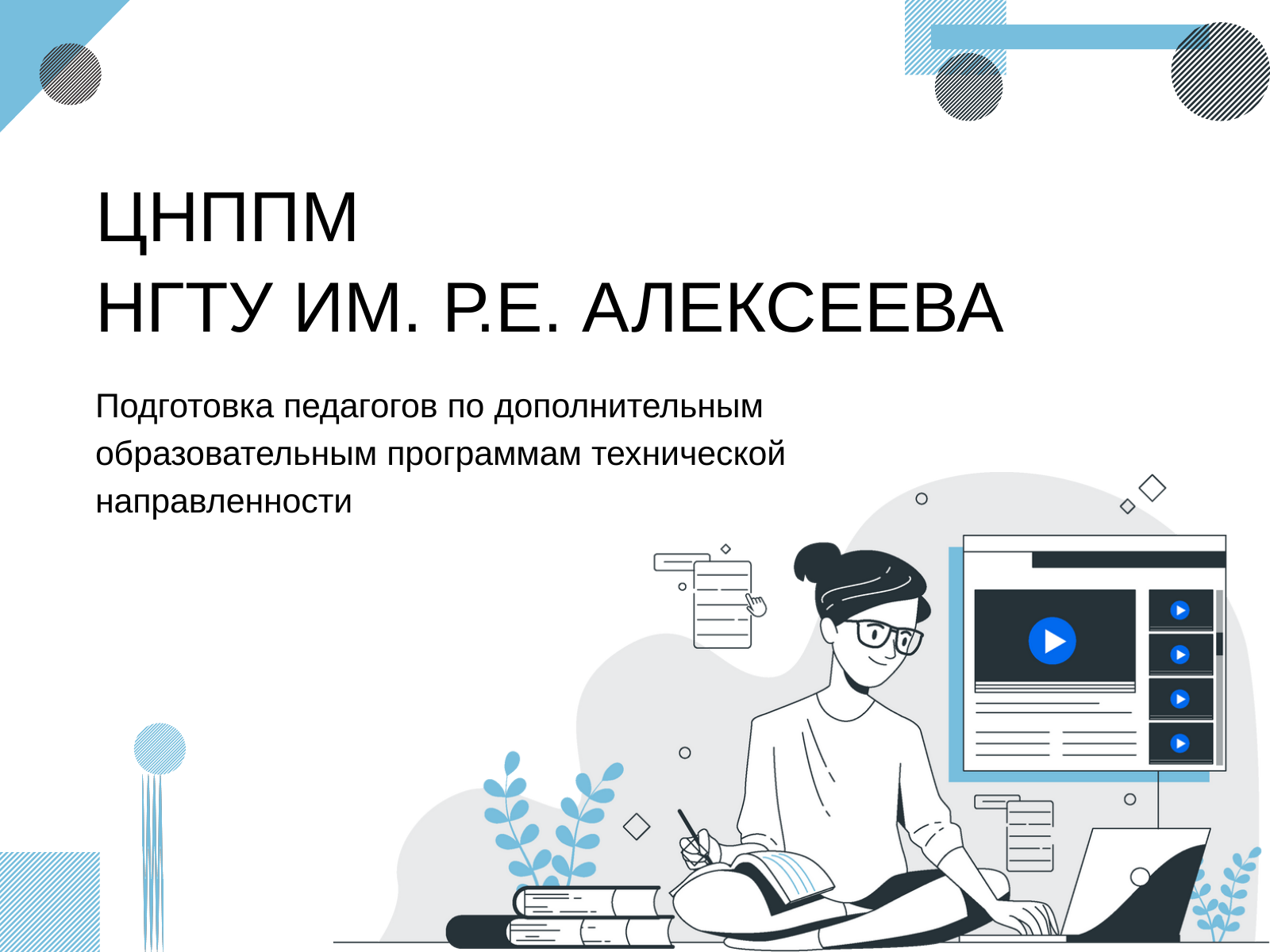

ЦНППМ
НГТУ ИМ. Р.Е. АЛЕКСЕЕВА

Подготовка педагогов по дополнительным образовательным программам технической направленности